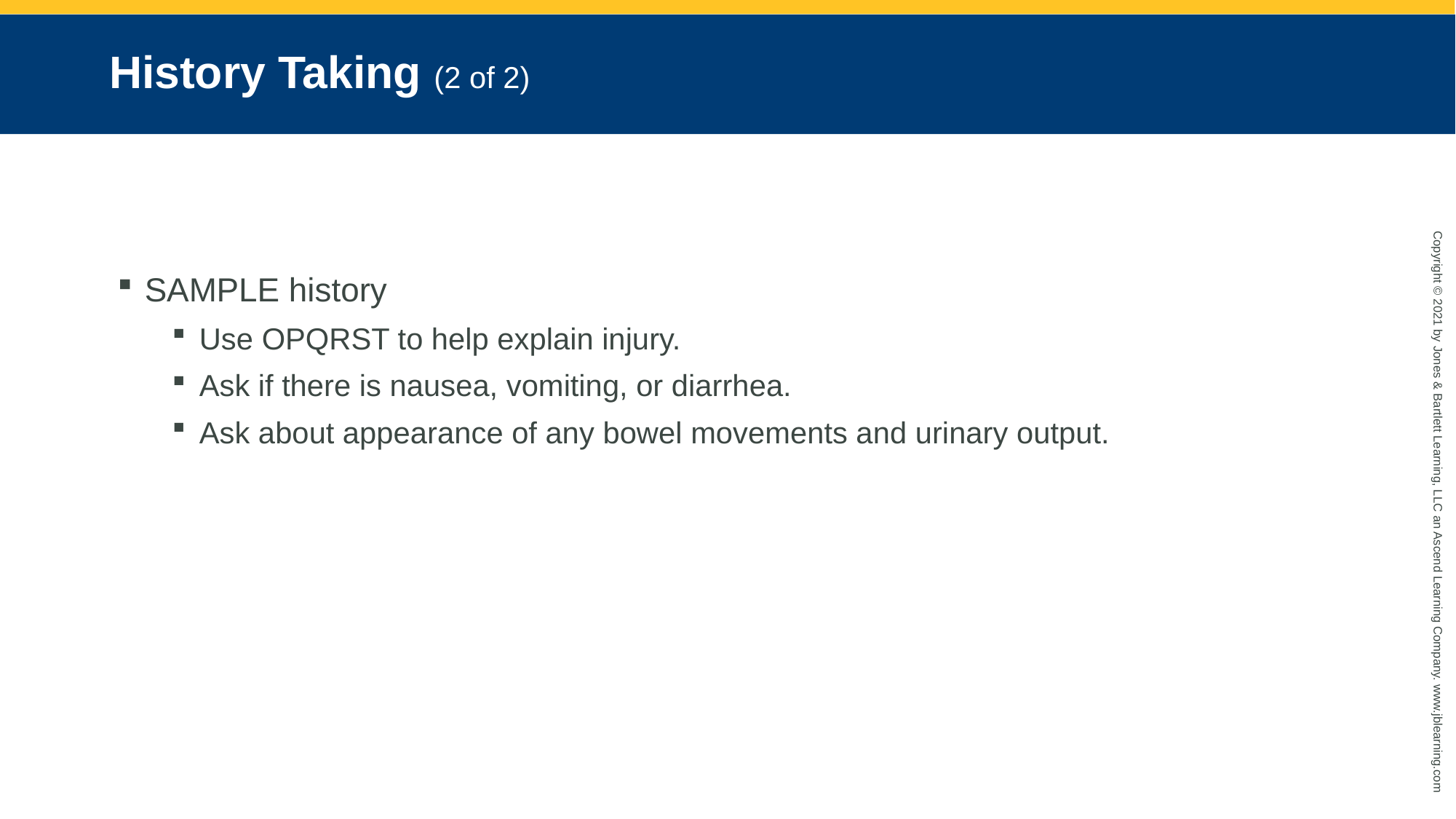

# History Taking (2 of 2)
SAMPLE history
Use OPQRST to help explain injury.
Ask if there is nausea, vomiting, or diarrhea.
Ask about appearance of any bowel movements and urinary output.